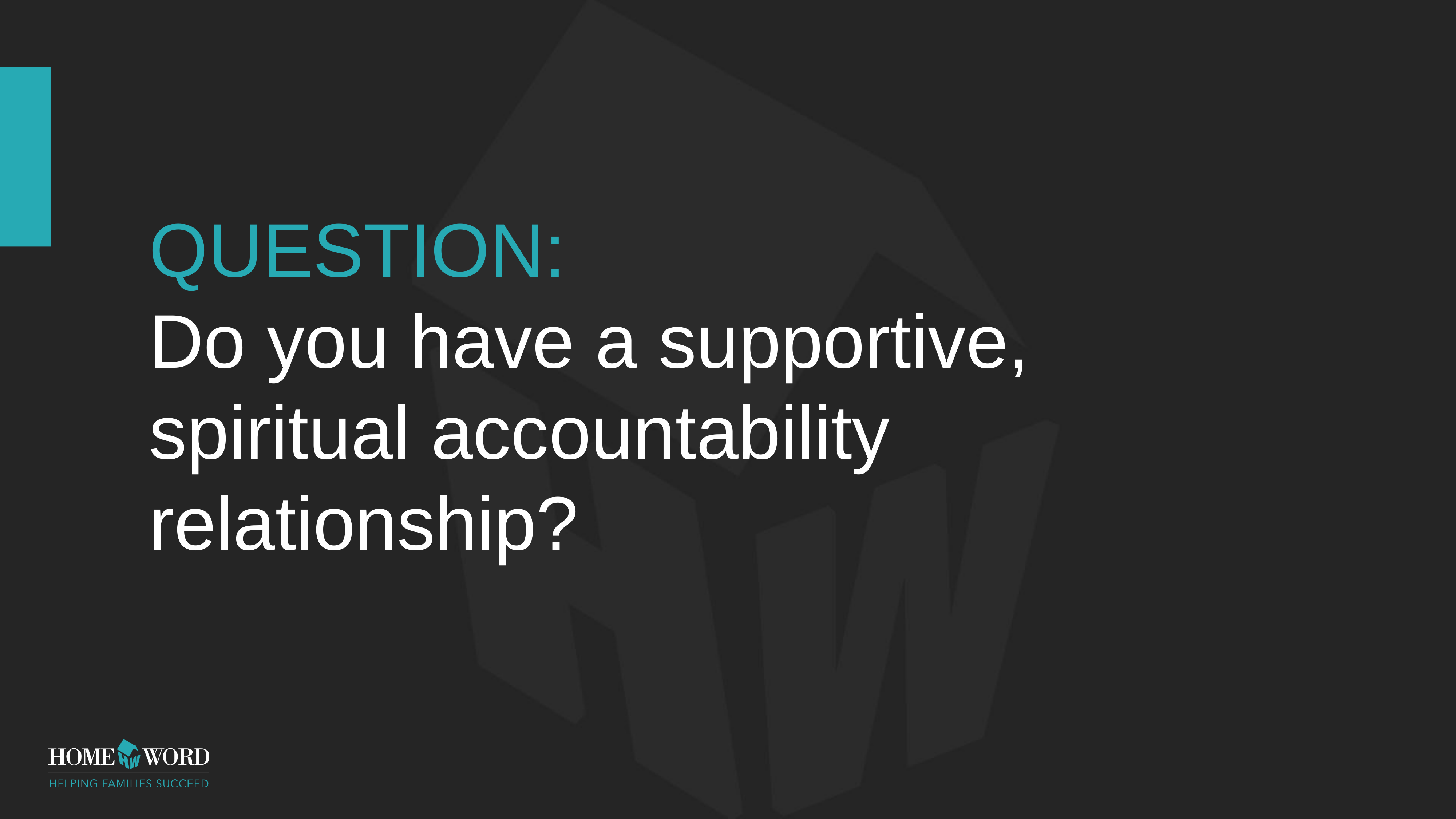

QUESTION:
Do you have a supportive, spiritual accountability relationship?